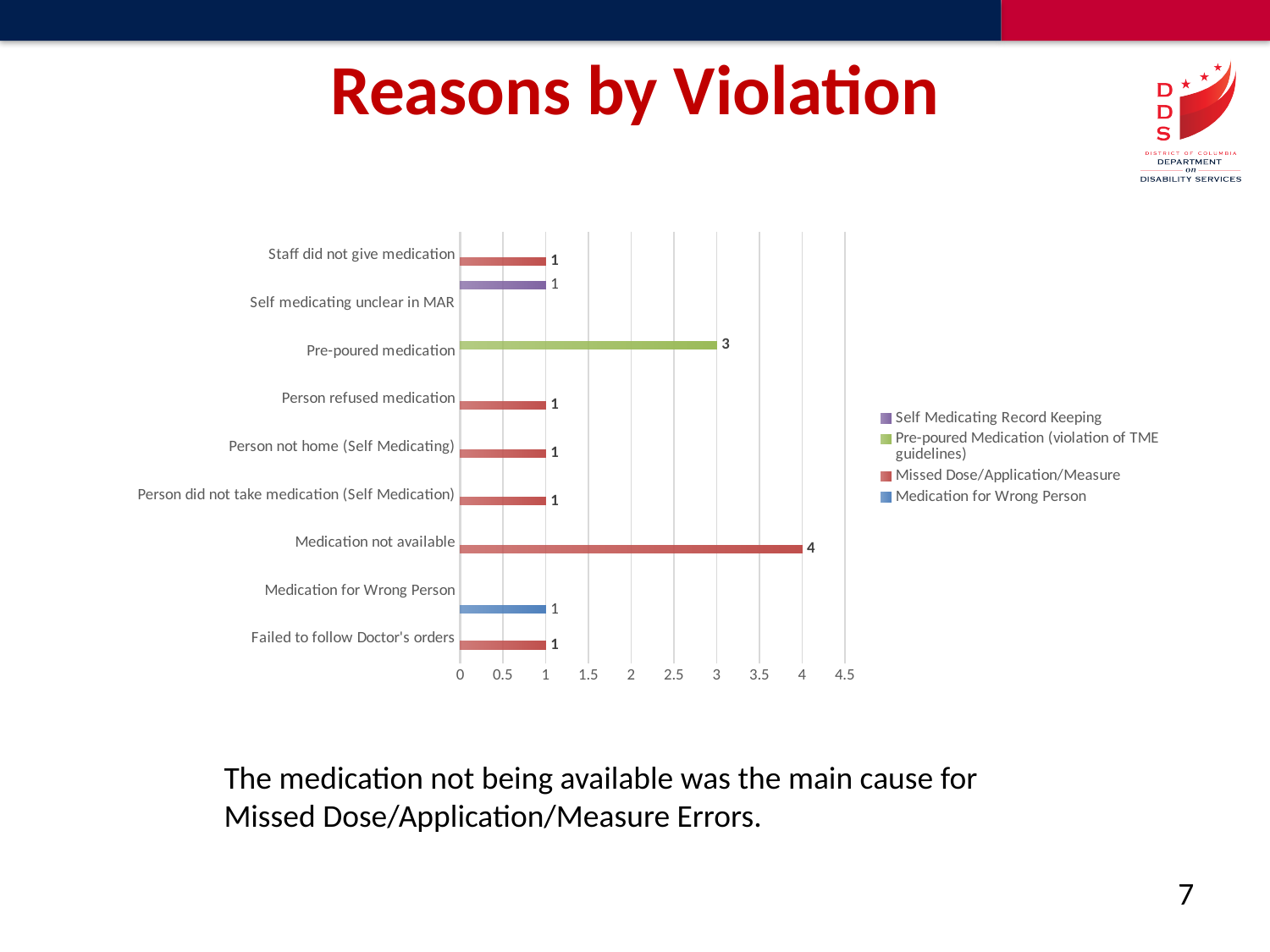

# Reasons by Violation

### Chart

| Category | Medication for Wrong Person | Missed Dose/Application/Measure | Pre-poured Medication (violation of TME guidelines) | Self Medicating Record Keeping |
|---|---|---|---|---|
| Failed to follow Doctor's orders | None | 1.0 | None | None |
| Medication for Wrong Person | 1.0 | None | None | None |
| Medication not available | None | 4.0 | None | None |
| Person did not take medication (Self Medication) | None | 1.0 | None | None |
| Person not home (Self Medicating) | None | 1.0 | None | None |
| Person refused medication | None | 1.0 | None | None |
| Pre-poured medication | None | None | 3.0 | None |
| Self medicating unclear in MAR | None | None | None | 1.0 |
| Staff did not give medication | None | 1.0 | None | None |
The medication not being available was the main cause for Missed Dose/Application/Measure Errors.
7